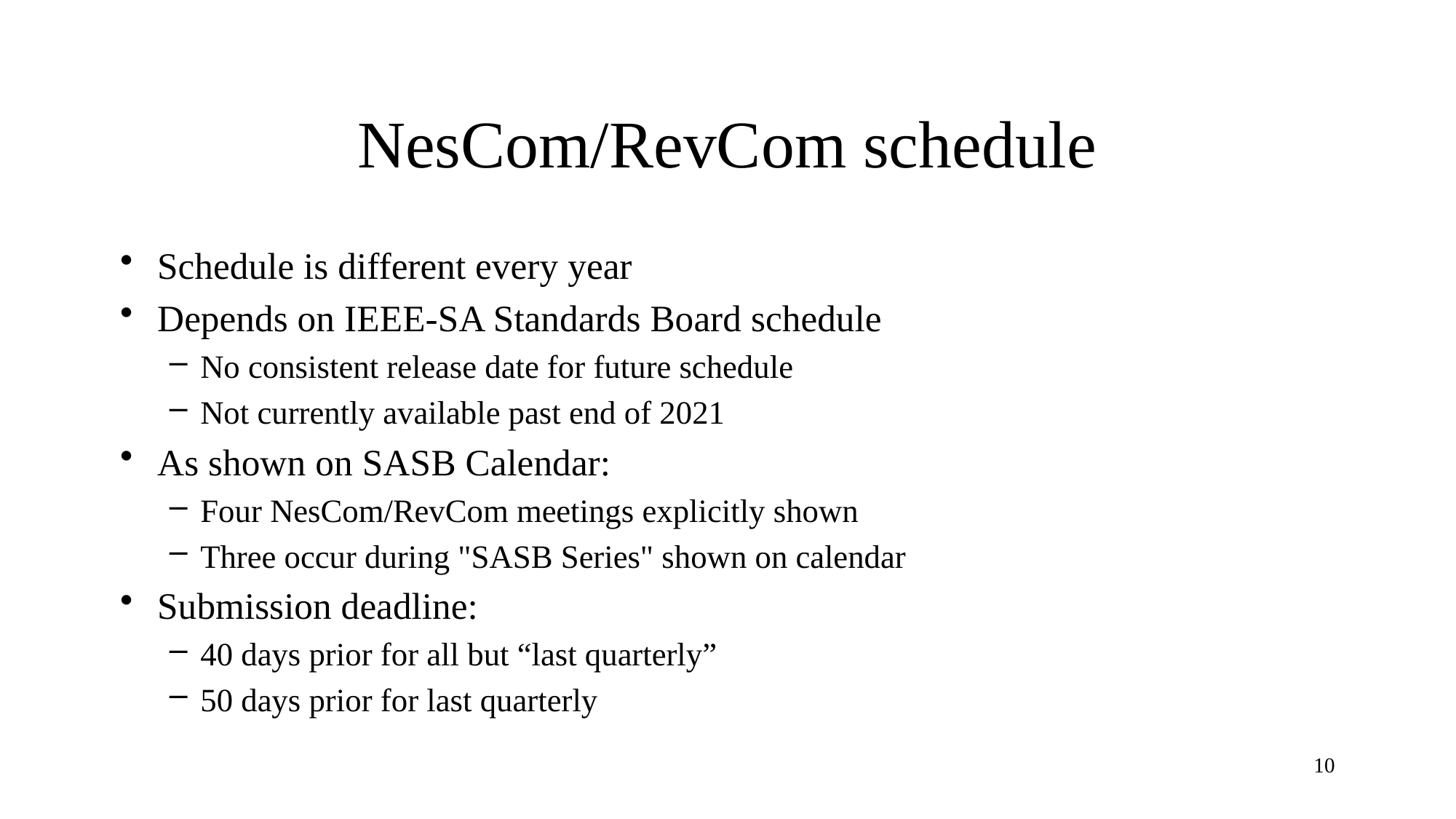

# NesCom/RevCom schedule
Schedule is different every year
Depends on IEEE-SA Standards Board schedule
No consistent release date for future schedule
Not currently available past end of 2021
As shown on SASB Calendar:
Four NesCom/RevCom meetings explicitly shown
Three occur during "SASB Series" shown on calendar
Submission deadline:
40 days prior for all but “last quarterly”
50 days prior for last quarterly
10